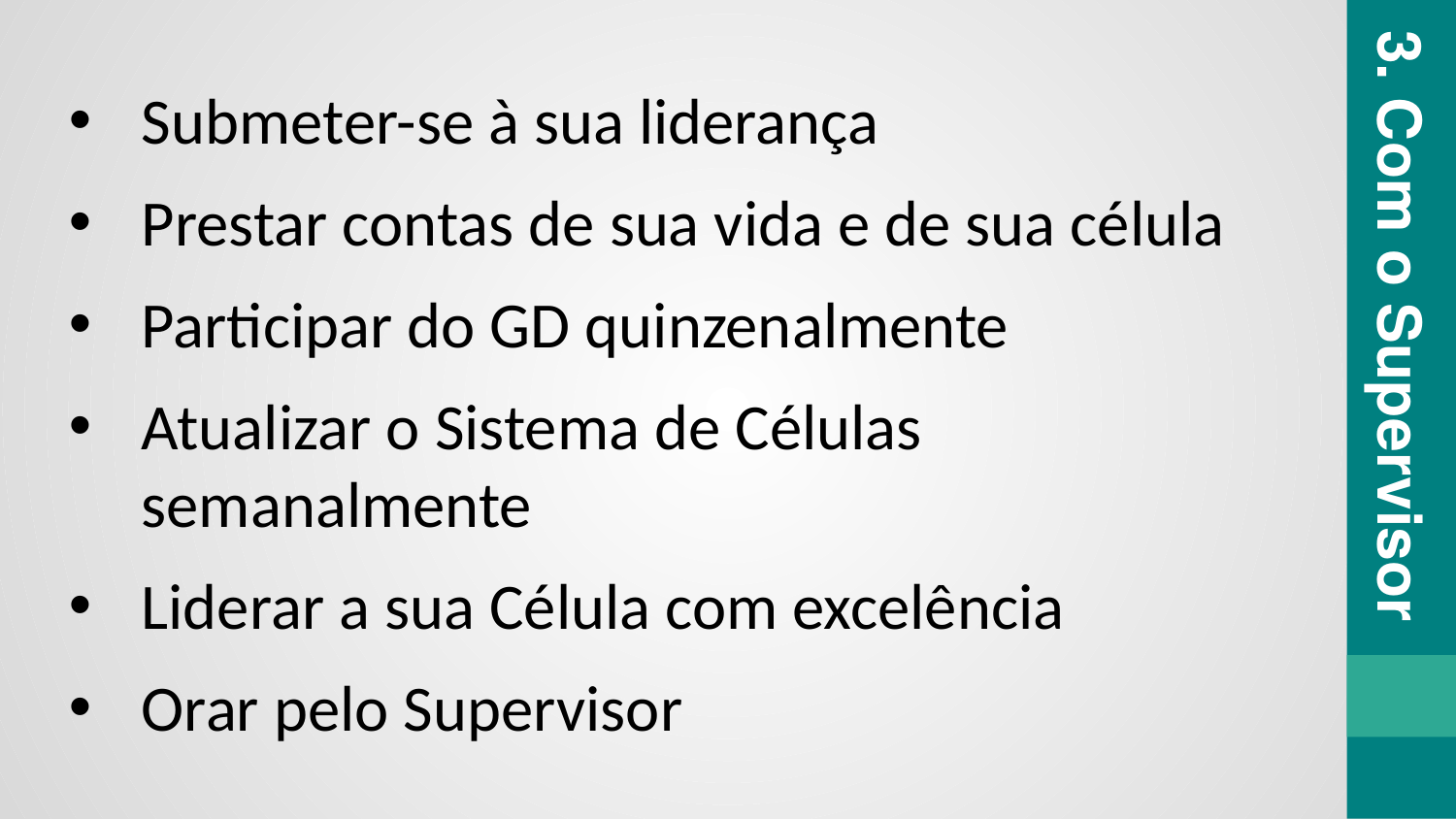

Submeter-se à sua liderança
Prestar contas de sua vida e de sua célula
Participar do GD quinzenalmente
Atualizar o Sistema de Células semanalmente
Liderar a sua Célula com excelência
Orar pelo Supervisor
3. Com o Supervisor